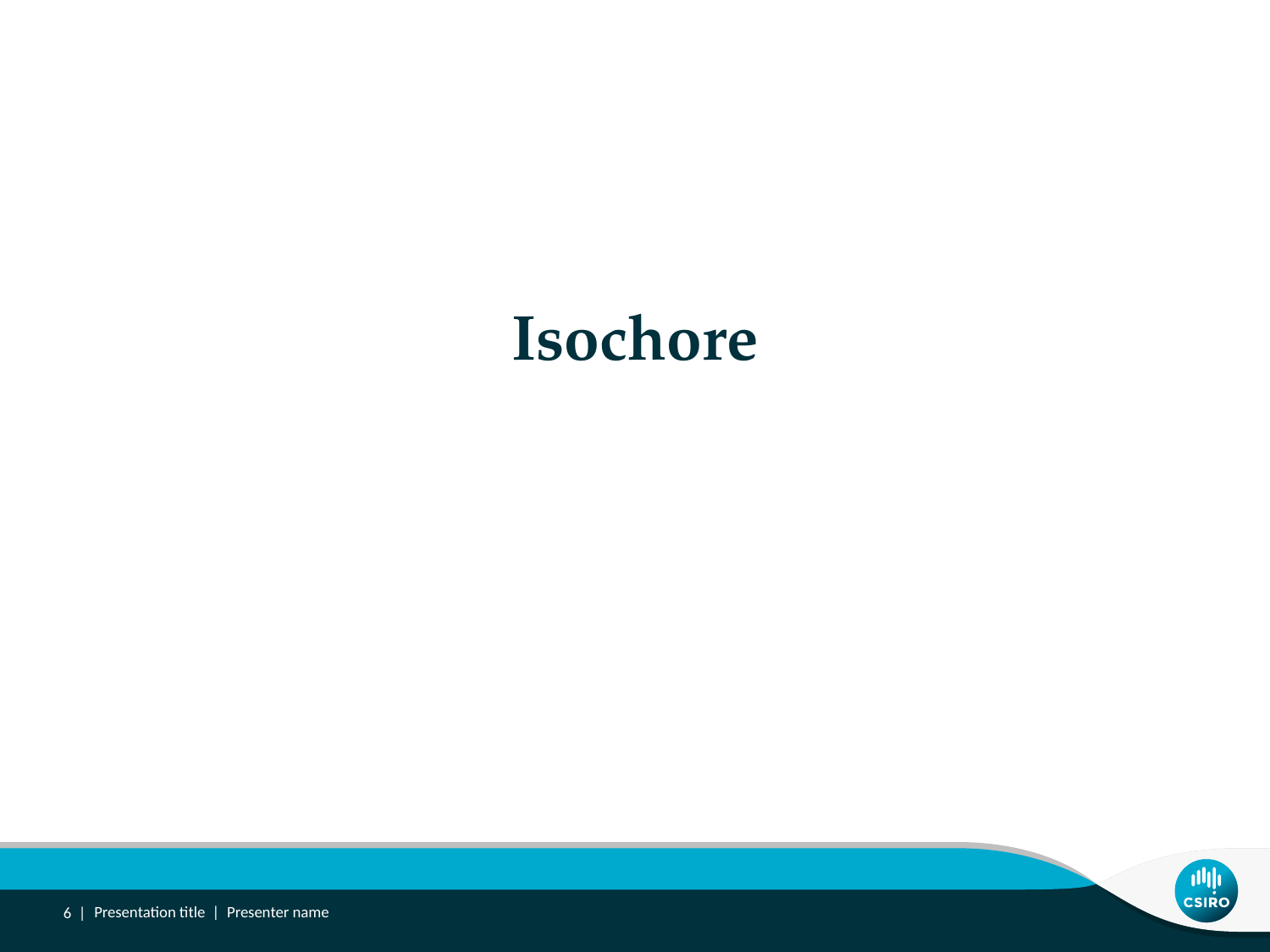

# Isochore
6  |
Presentation title  |  Presenter name